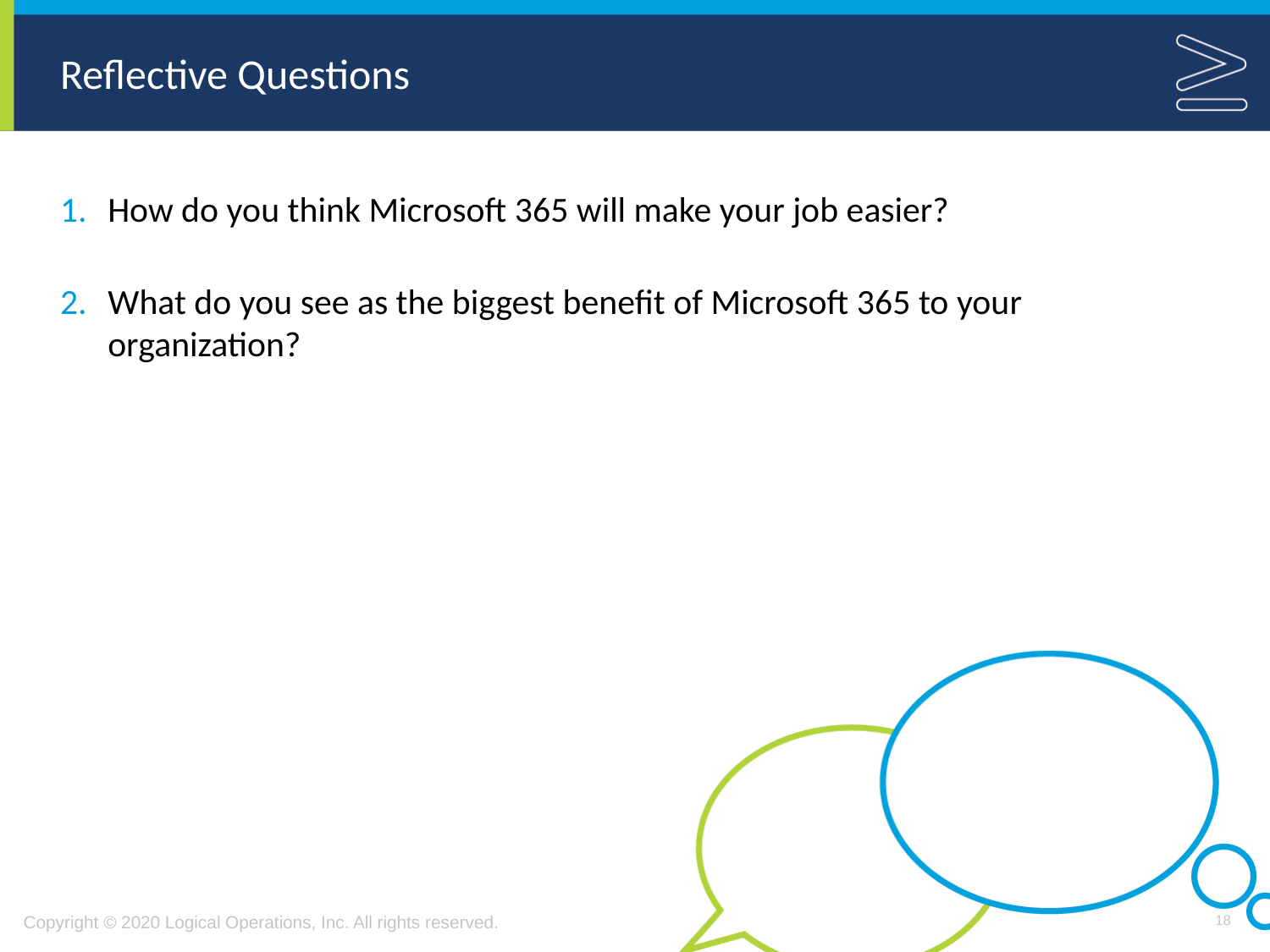

# Reflective Questions
How do you think Microsoft 365 will make your job easier?
What do you see as the biggest benefit of Microsoft 365 to your organization?
18